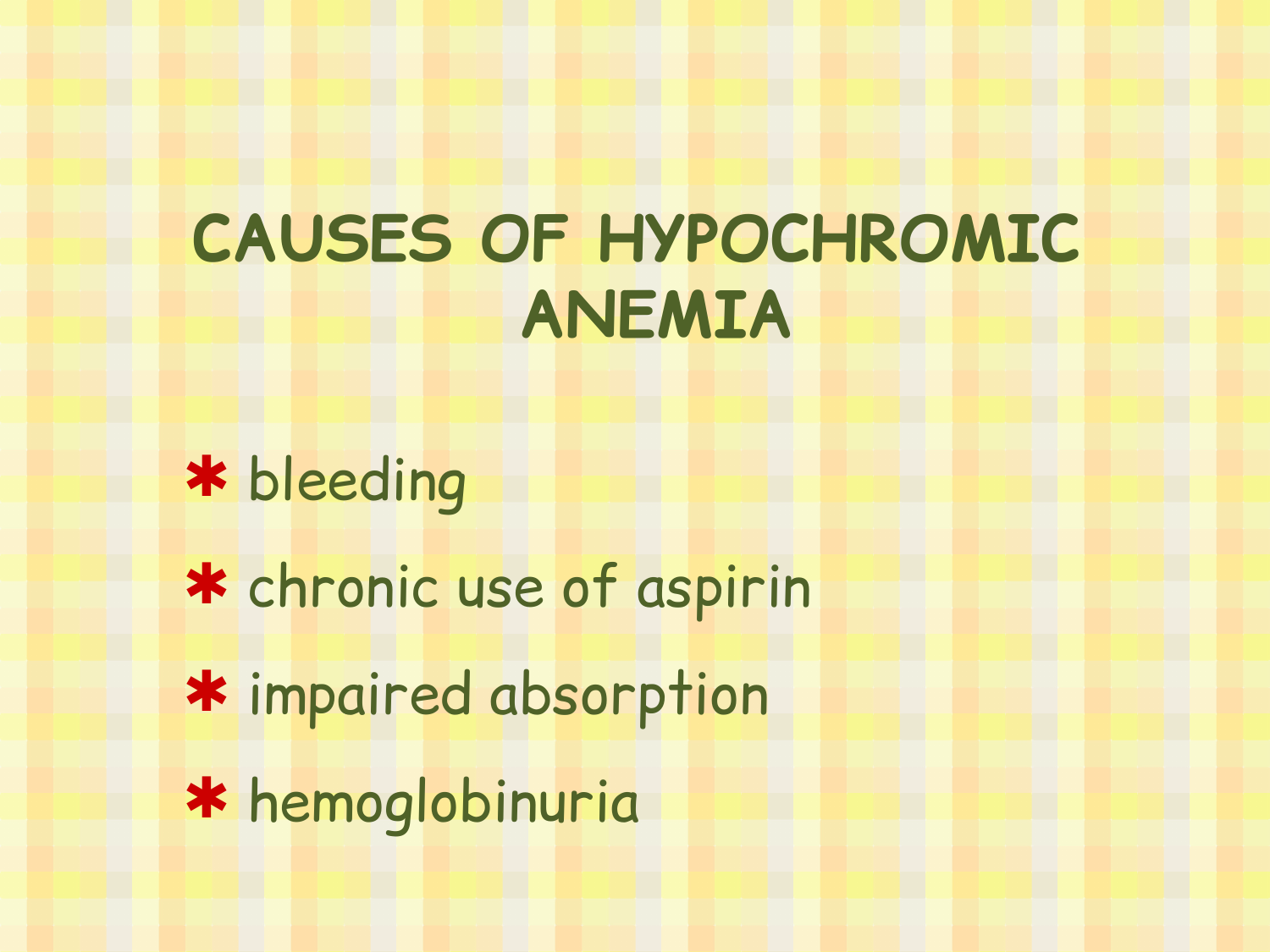

CAUSES OF HYPOCHROMIC ANEMIA

 bleeding
 chronic use of aspirin
 impaired absorption
 hemoglobinuria